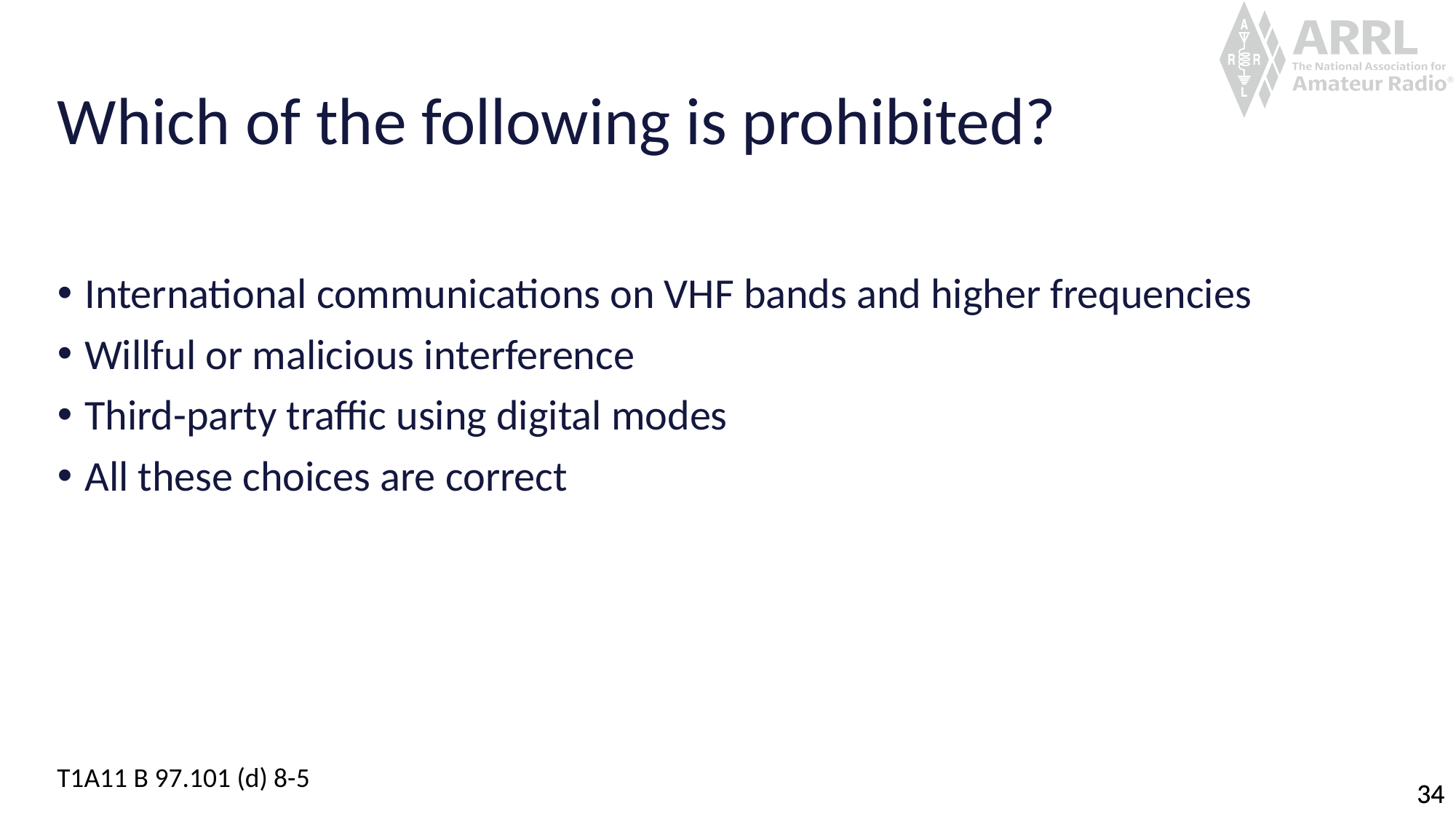

# Which of the following is prohibited?
International communications on VHF bands and higher frequencies
Willful or malicious interference
Third-party traffic using digital modes
All these choices are correct
T1A11 B 97.101 (d) 8-5